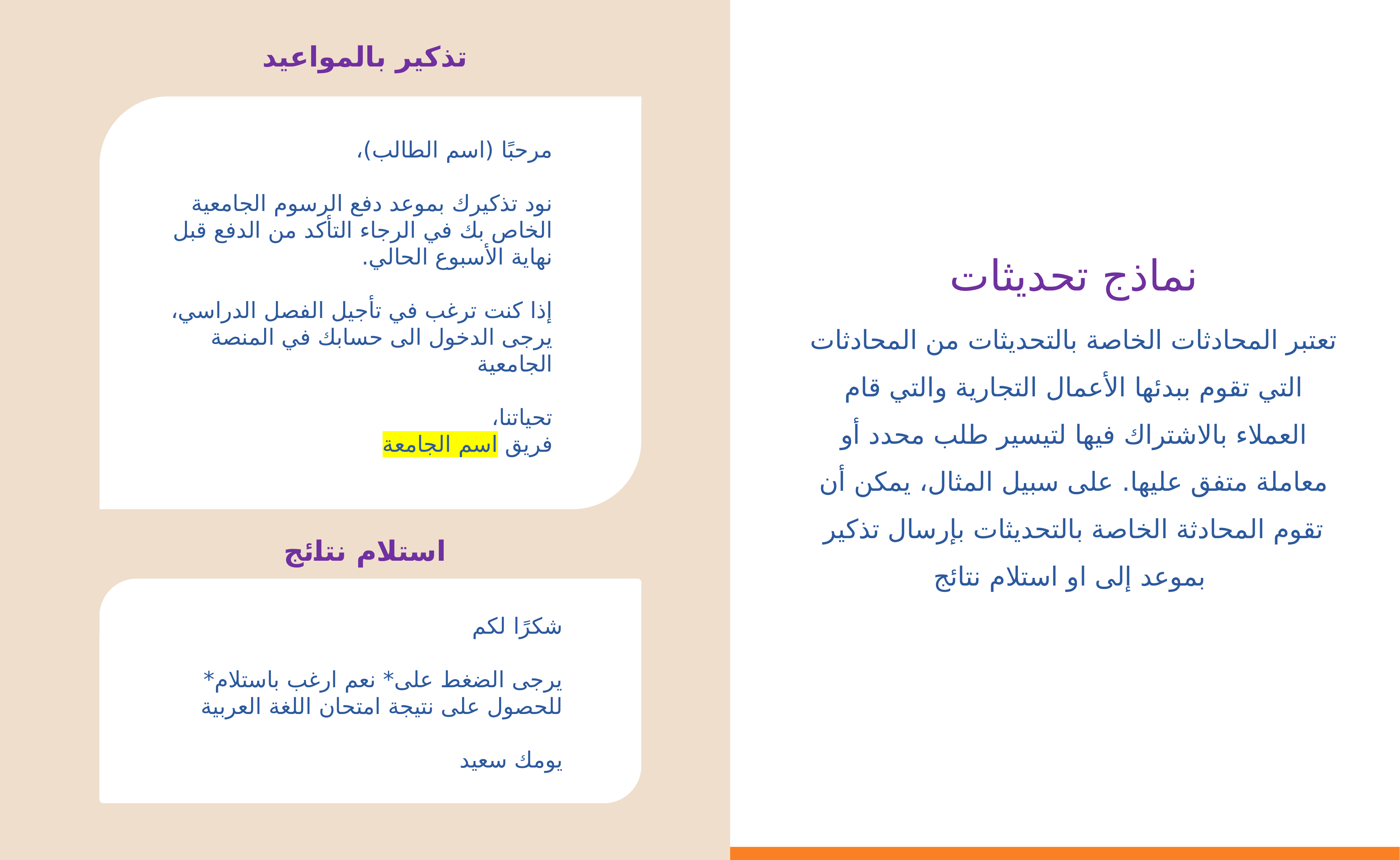

تذكير بالمواعيد

مرحبًا (اسم الطالب)،

نود تذكيرك بموعد دفع الرسوم الجامعية الخاص بك في الرجاء التأكد من الدفع قبل نهاية الأسبوع الحالي.

إذا كنت ترغب في تأجيل الفصل الدراسي، يرجى الدخول الى حسابك في المنصة الجامعية

تحياتنا،
فريق اسم الجامعة
نماذج تحديثات
تعتبر المحادثات الخاصة بالتحديثات من المحادثات التي تقوم ببدئها الأعمال التجارية والتي قام العملاء بالاشتراك فيها لتيسير طلب محدد أو معاملة متفق عليها. على سبيل المثال، يمكن أن تقوم المحادثة الخاصة بالتحديثات بإرسال تذكير بموعد إلى او استلام نتائج
استلام نتائج

شكرًا لكم

يرجى الضغط على* نعم ارغب باستلام* للحصول على نتيجة امتحان اللغة العربية

يومك سعيد